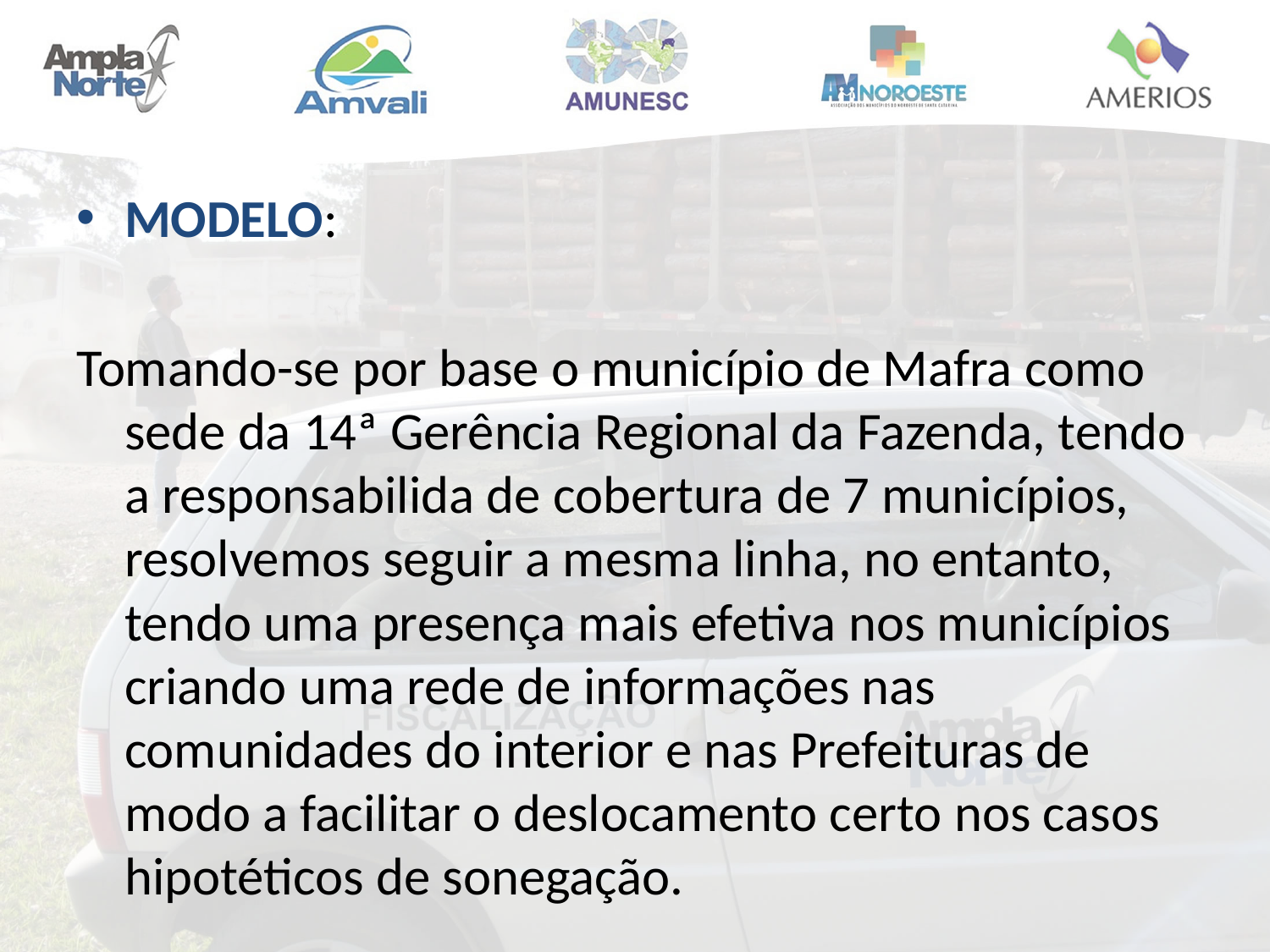

MODELO:

Tomando-se por base o município de Mafra como sede da 14ª Gerência Regional da Fazenda, tendo a responsabilida de cobertura de 7 municípios, resolvemos seguir a mesma linha, no entanto, tendo uma presença mais efetiva nos municípios criando uma rede de informações nas comunidades do interior e nas Prefeituras de modo a facilitar o deslocamento certo nos casos hipotéticos de sonegação.